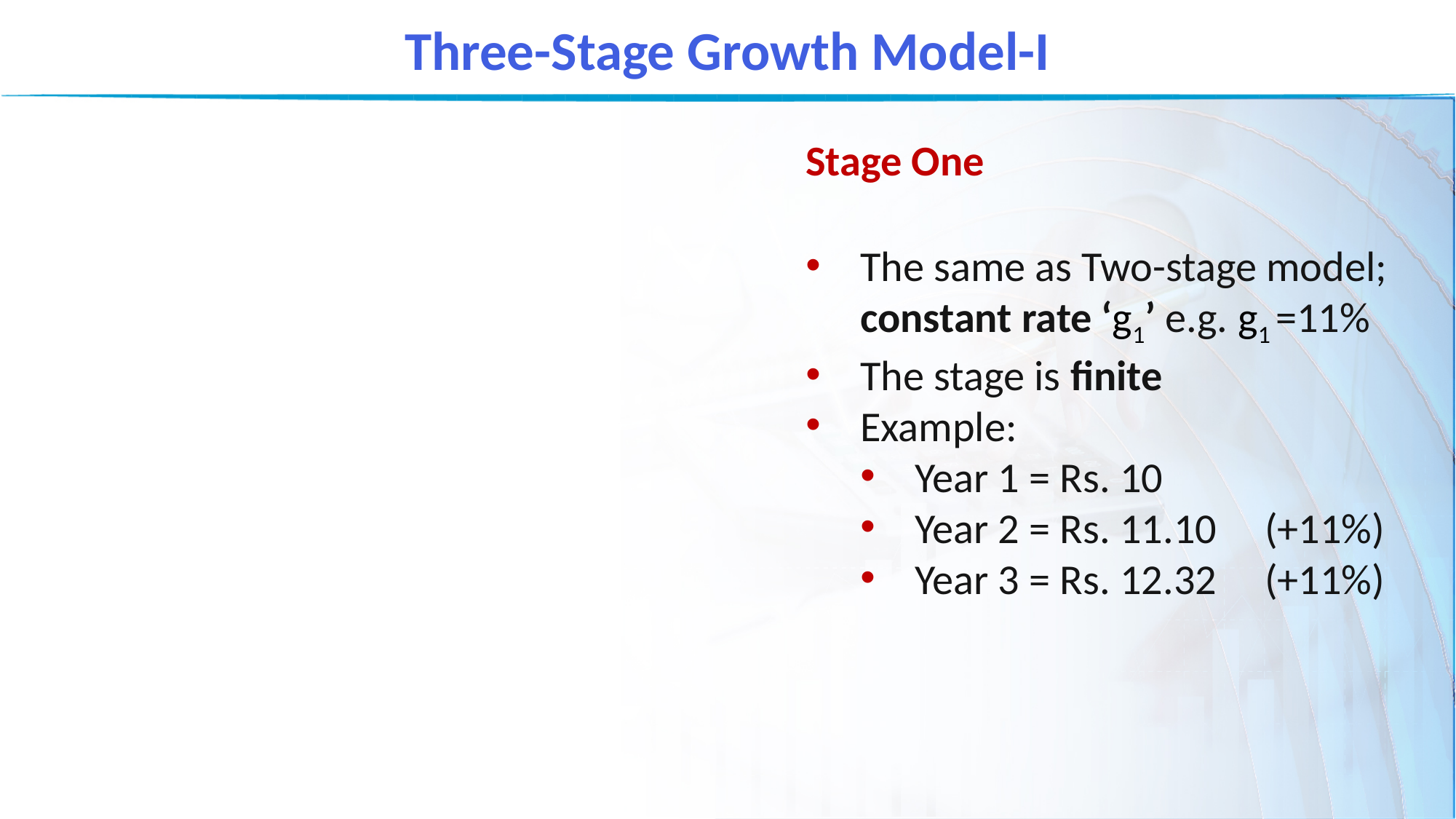

Three-Stage Growth Model-I
Stage One

The same as Two-stage model; constant rate ‘g1’ e.g. g1 =11%
The stage is finite
Example:
Year 1 = Rs. 10
Year 2 = Rs. 11.10     (+11%)
Year 3 = Rs. 12.32     (+11%)